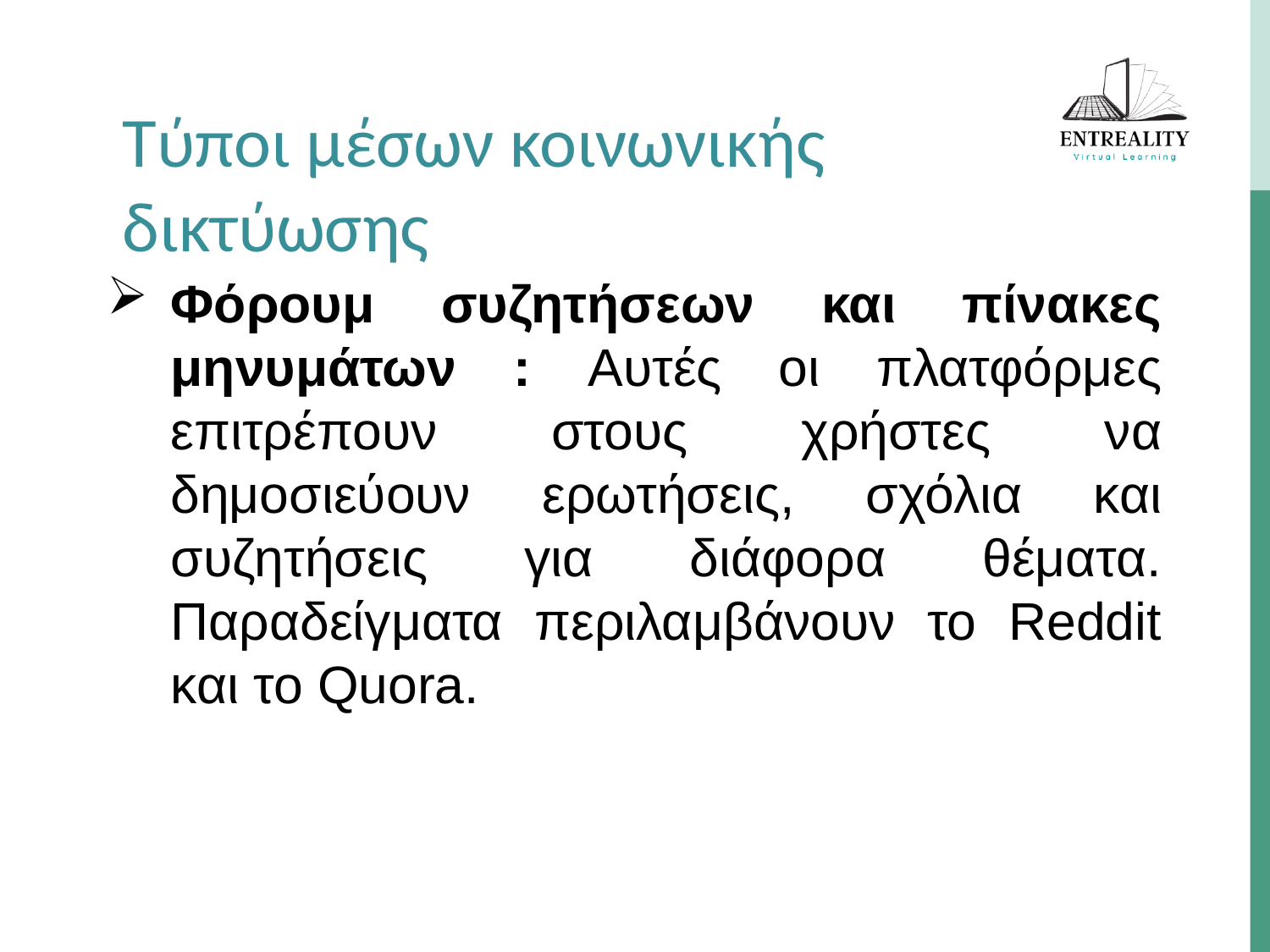

Τύποι μέσων κοινωνικής δικτύωσης
Φόρουμ συζητήσεων και πίνακες μηνυμάτων : Αυτές οι πλατφόρμες επιτρέπουν στους χρήστες να δημοσιεύουν ερωτήσεις, σχόλια και συζητήσεις για διάφορα θέματα. Παραδείγματα περιλαμβάνουν το Reddit και το Quora.